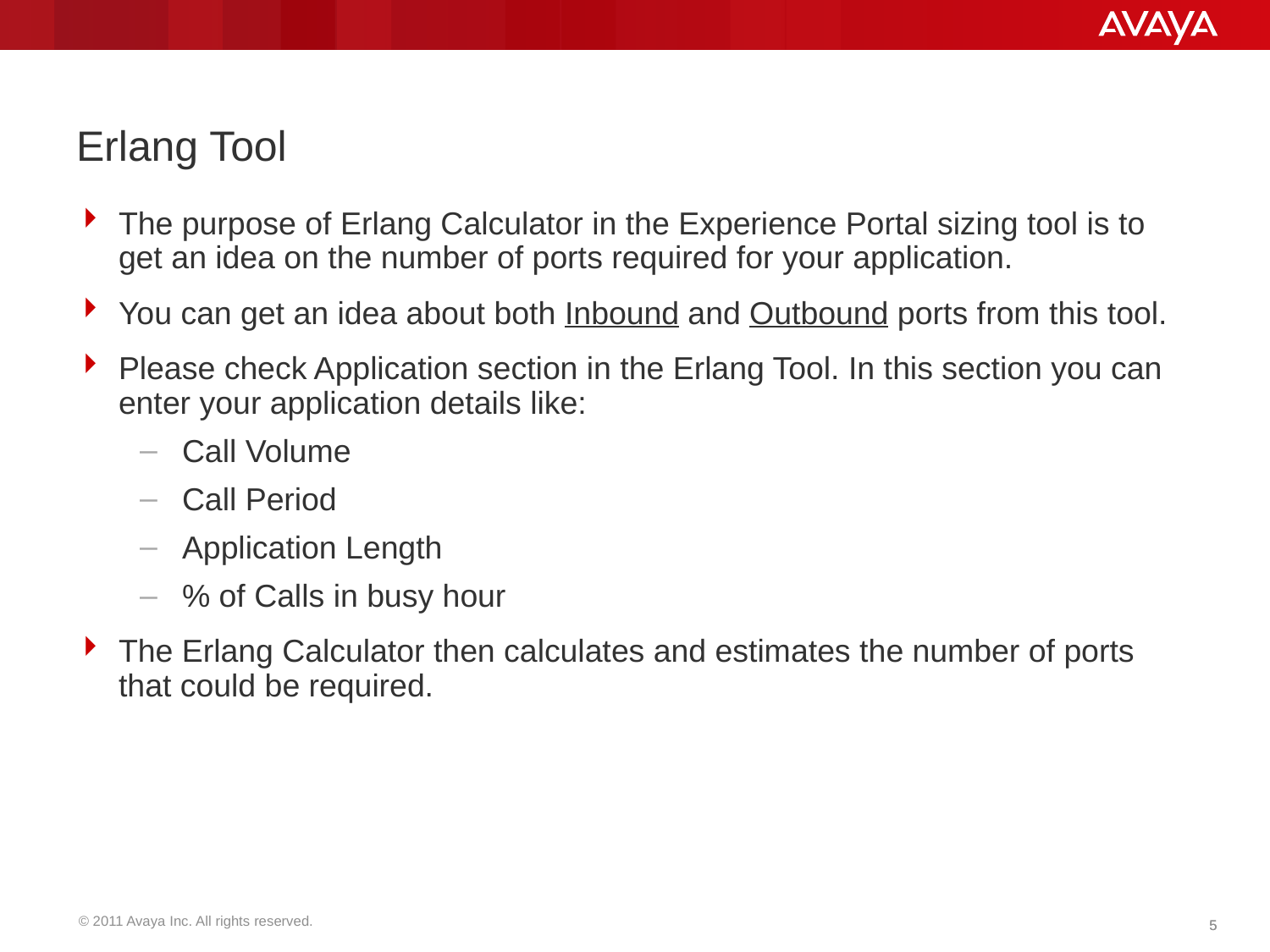

# Erlang Tool
The purpose of Erlang Calculator in the Experience Portal sizing tool is to get an idea on the number of ports required for your application.
You can get an idea about both Inbound and Outbound ports from this tool.
Please check Application section in the Erlang Tool. In this section you can enter your application details like:
Call Volume
Call Period
Application Length
% of Calls in busy hour
The Erlang Calculator then calculates and estimates the number of ports that could be required.